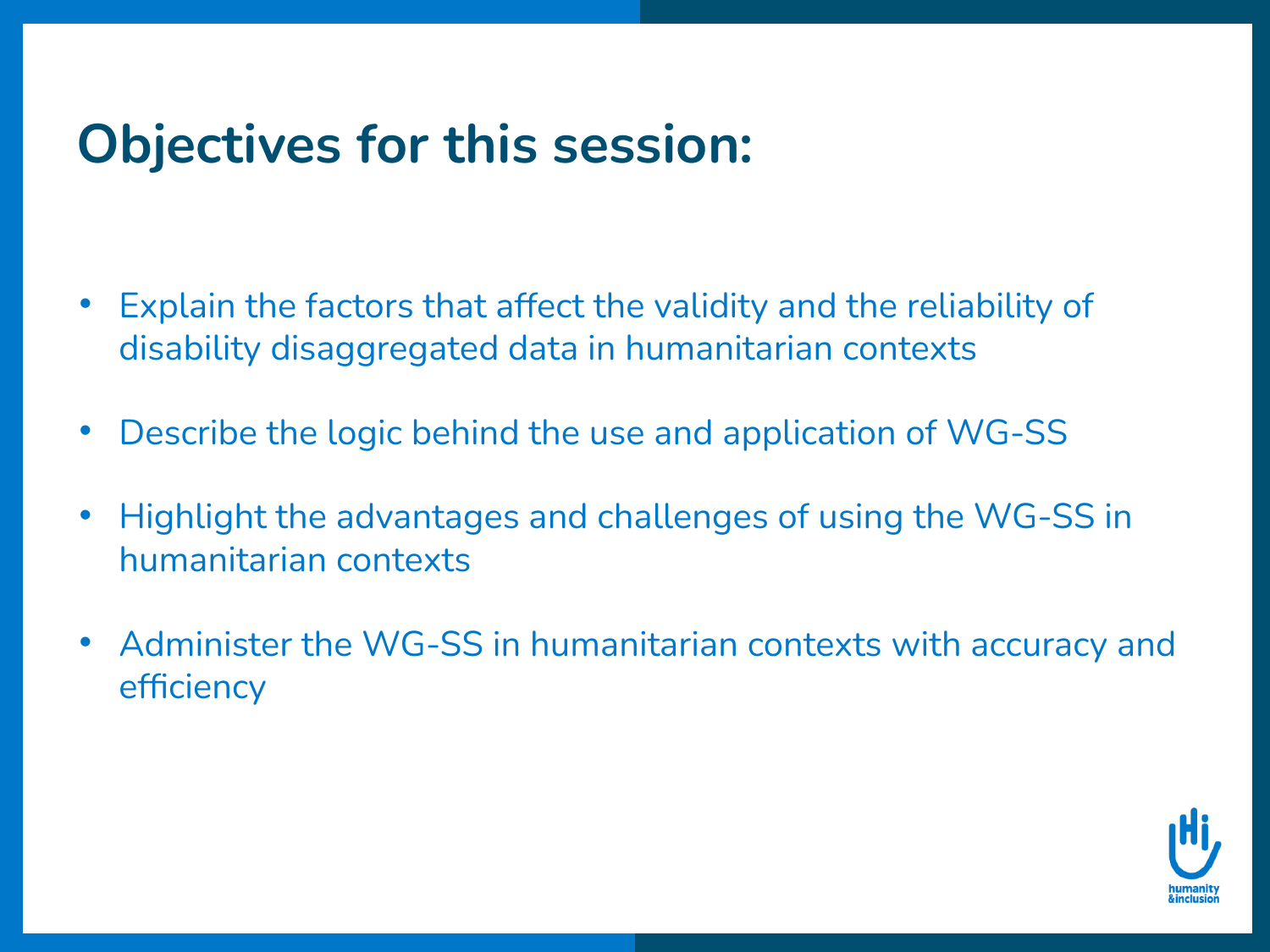

# Objectives for this session:

Explain the factors that affect the validity and the reliability of disability disaggregated data in humanitarian contexts

Describe the logic behind the use and application of WG-SS

Highlight the advantages and challenges of using the WG-SS in humanitarian contexts

Administer the WG-SS in humanitarian contexts with accuracy and efficiency